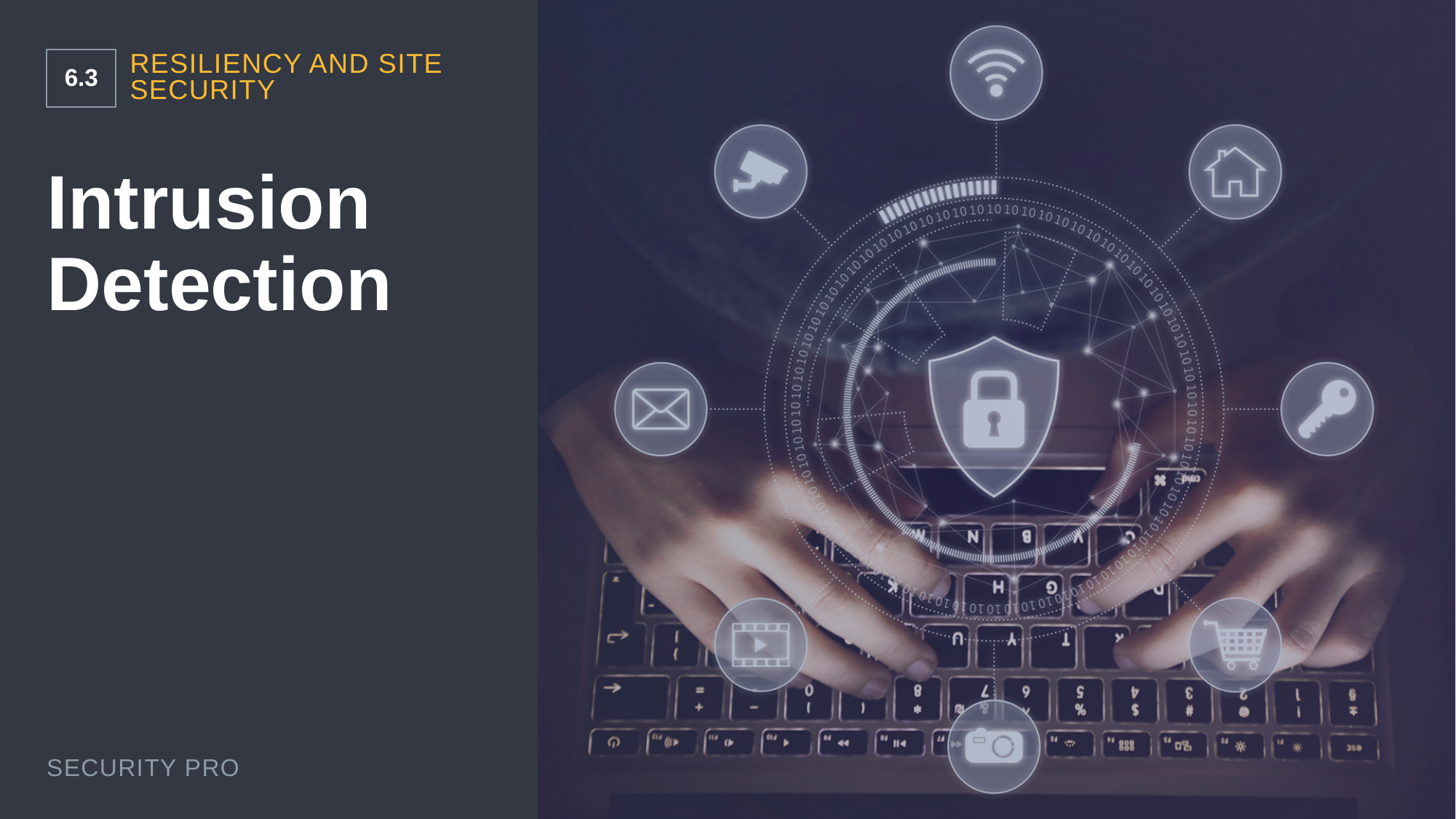

6.3
Resiliency and Site Security
# Intrusion Detection
Security Pro